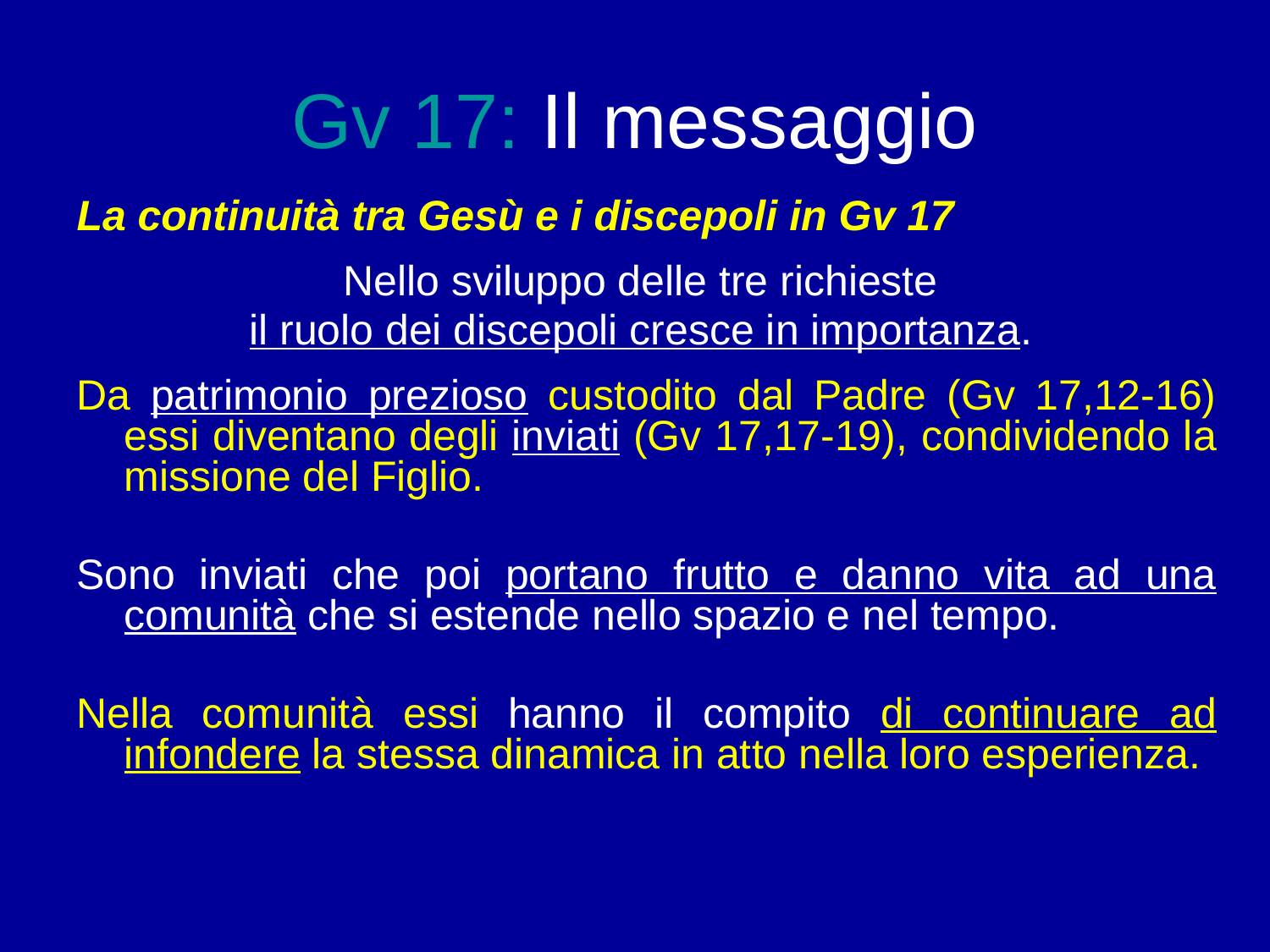

# Gv 17: Il messaggio
La continuità tra Gesù e i discepoli in Gv 17

Nello sviluppo delle tre richieste
il ruolo dei discepoli cresce in importanza.

Da patrimonio prezioso custodito dal Padre (Gv 17,12-16) essi diventano degli inviati (Gv 17,17-19), condividendo la missione del Figlio.

Sono inviati che poi portano frutto e danno vita ad una comunità che si estende nello spazio e nel tempo.

Nella comunità essi hanno il compito di continuare ad infondere la stessa dinamica in atto nella loro esperienza.